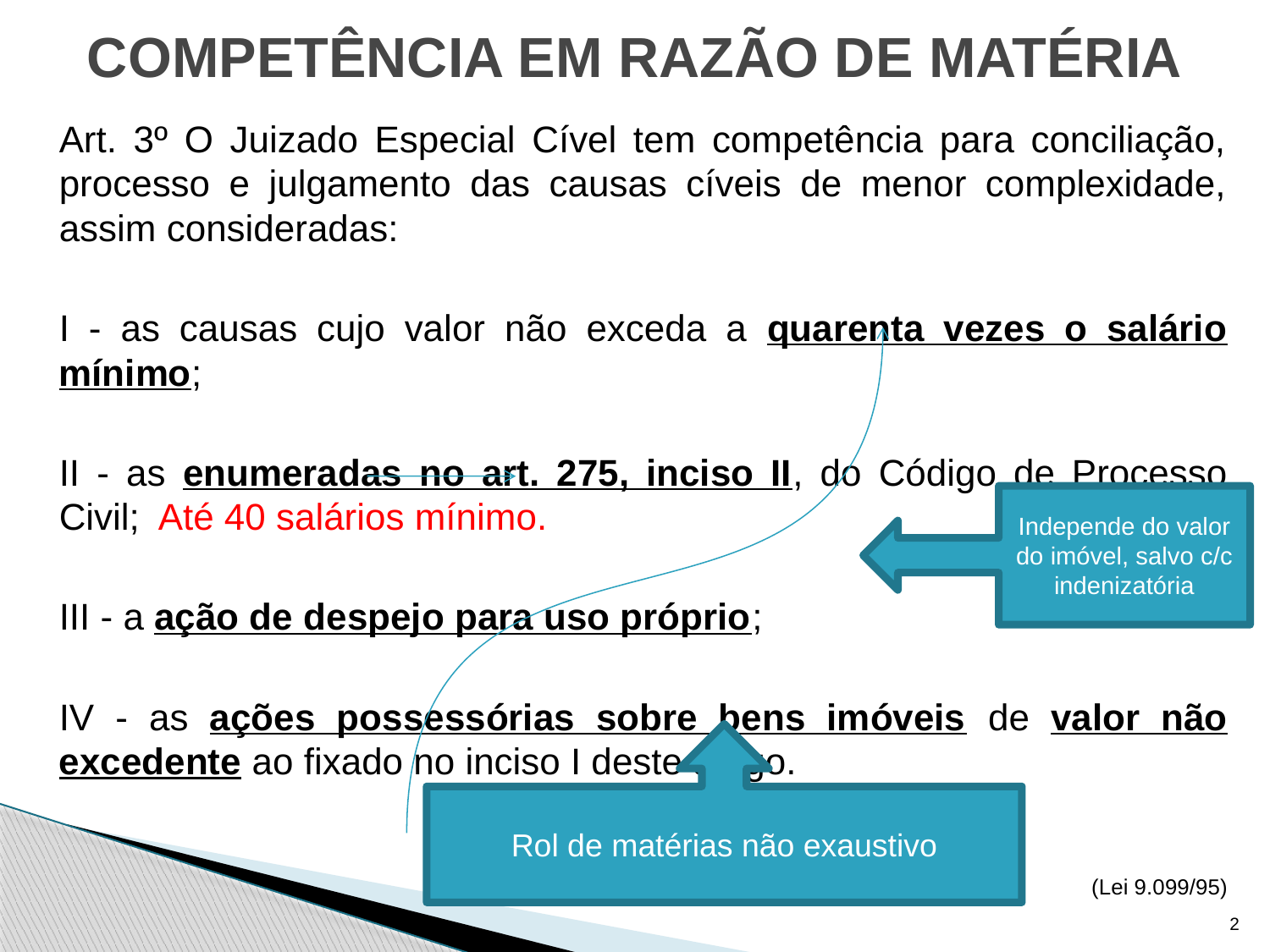

# COMPETÊNCIA EM RAZÃO DE MATÉRIA
	Art. 3º O Juizado Especial Cível tem competência para conciliação, processo e julgamento das causas cíveis de menor complexidade, assim consideradas:

	I - as causas cujo valor não exceda a quarenta vezes o salário mínimo;

	II - as enumeradas no art. 275, inciso II, do Código de Processo Civil;		Até 40 salários mínimo.

	III - a ação de despejo para uso próprio;

	IV - as ações possessórias sobre bens imóveis de valor não excedente ao fixado no inciso I deste artigo.

(Lei 9.099/95)
Independe do valor do imóvel, salvo c/c indenizatória
Rol de matérias não exaustivo
2